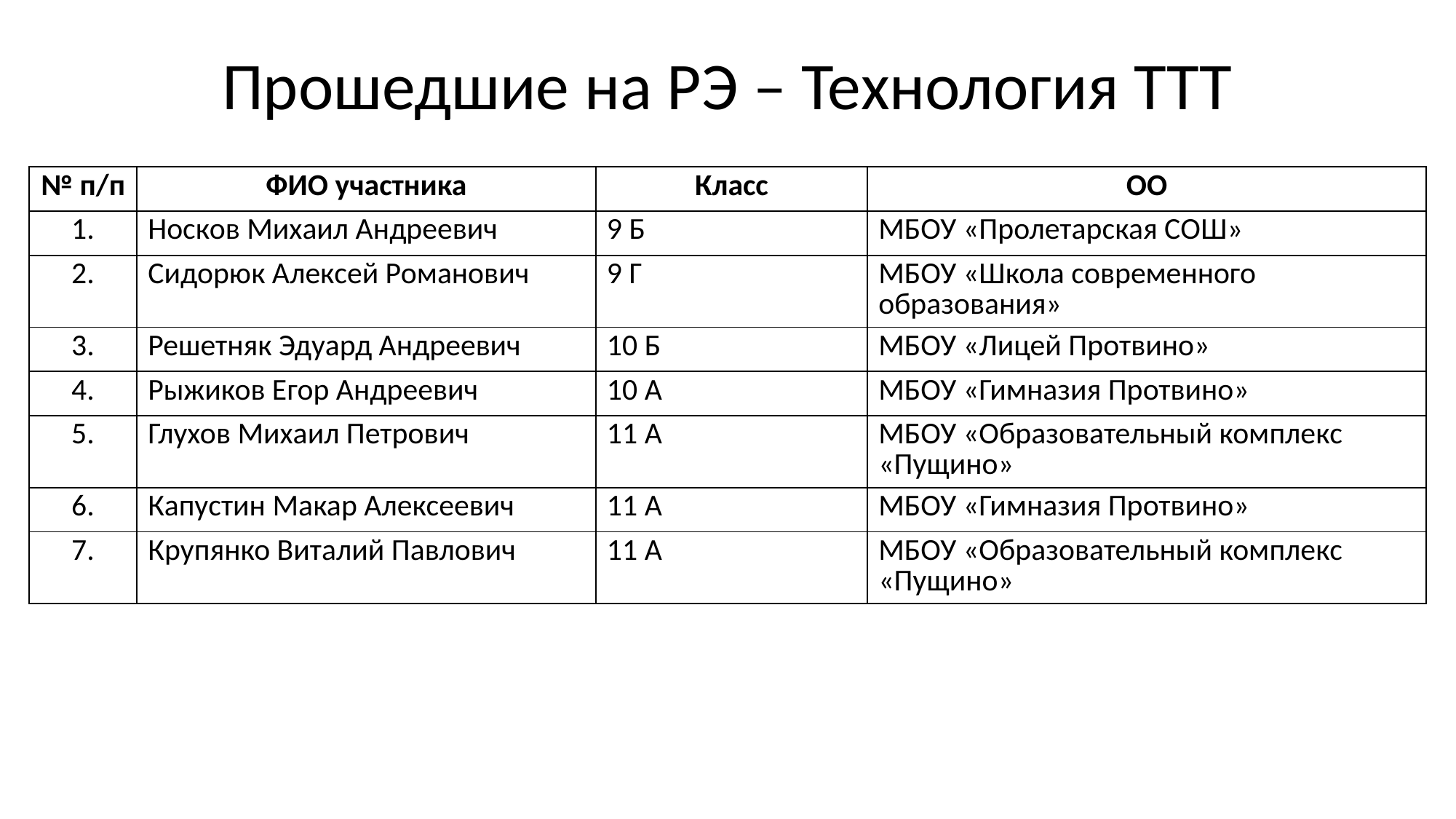

# Прошедшие на РЭ – Технология ТТТ
| № п/п | ФИО участника | Класс | ОО |
| --- | --- | --- | --- |
| 1. | Носков Михаил Андреевич | 9 Б | МБОУ «Пролетарская СОШ» |
| 2. | Сидорюк Алексей Романович | 9 Г | МБОУ «Школа современного образования» |
| 3. | Решетняк Эдуард Андреевич | 10 Б | МБОУ «Лицей Протвино» |
| 4. | Рыжиков Егор Андреевич | 10 А | МБОУ «Гимназия Протвино» |
| 5. | Глухов Михаил Петрович | 11 А | МБОУ «Образовательный комплекс «Пущино» |
| 6. | Капустин Макар Алексеевич | 11 А | МБОУ «Гимназия Протвино» |
| 7. | Крупянко Виталий Павлович | 11 А | МБОУ «Образовательный комплекс «Пущино» |